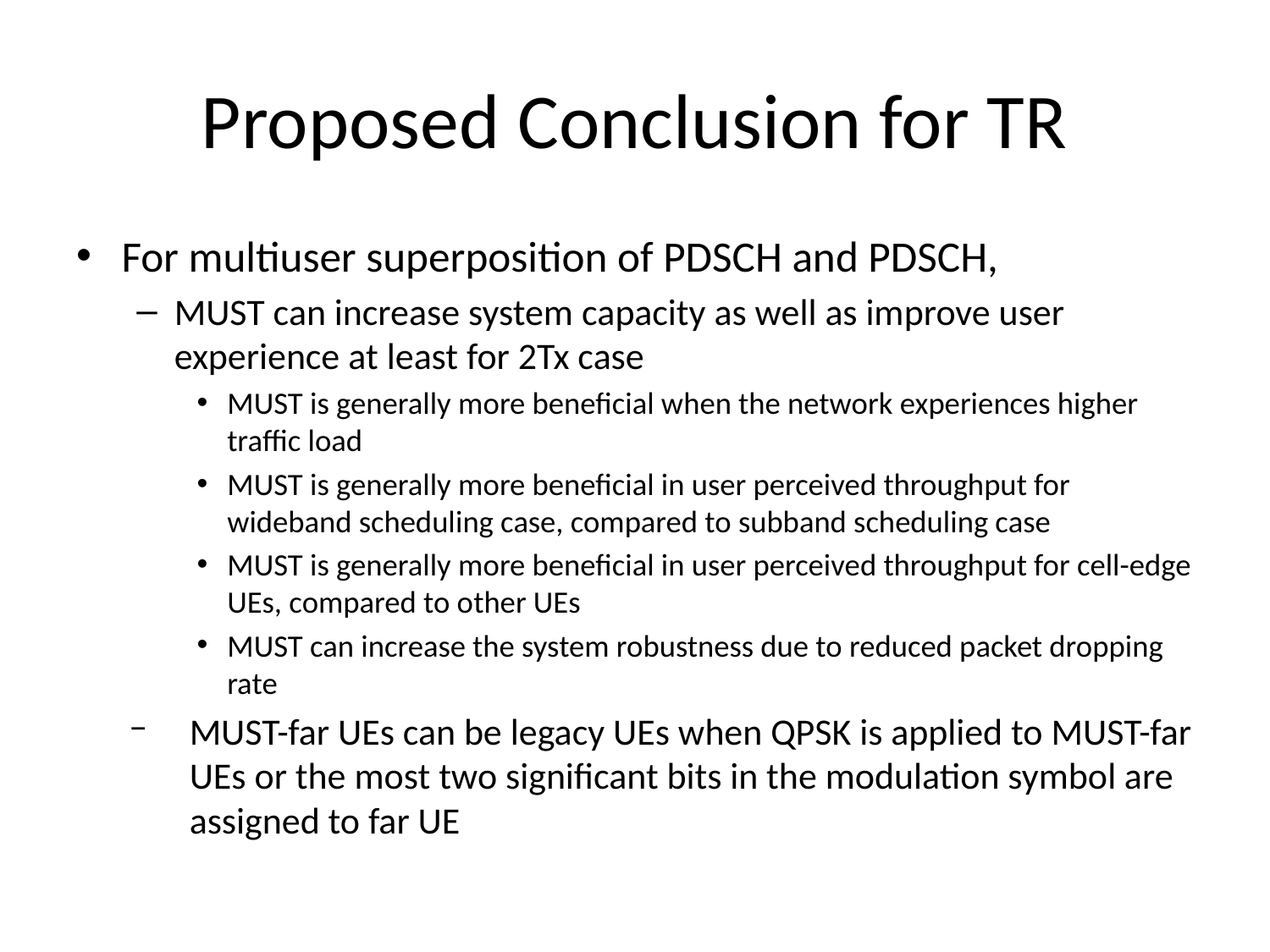

# Proposed Conclusion for TR
For multiuser superposition of PDSCH and PDSCH,
MUST can increase system capacity as well as improve user experience at least for 2Tx case
MUST is generally more beneficial when the network experiences higher traffic load
MUST is generally more beneficial in user perceived throughput for wideband scheduling case, compared to subband scheduling case
MUST is generally more beneficial in user perceived throughput for cell-edge UEs, compared to other UEs
MUST can increase the system robustness due to reduced packet dropping rate
MUST-far UEs can be legacy UEs when QPSK is applied to MUST-far UEs or the most two significant bits in the modulation symbol are assigned to far UE